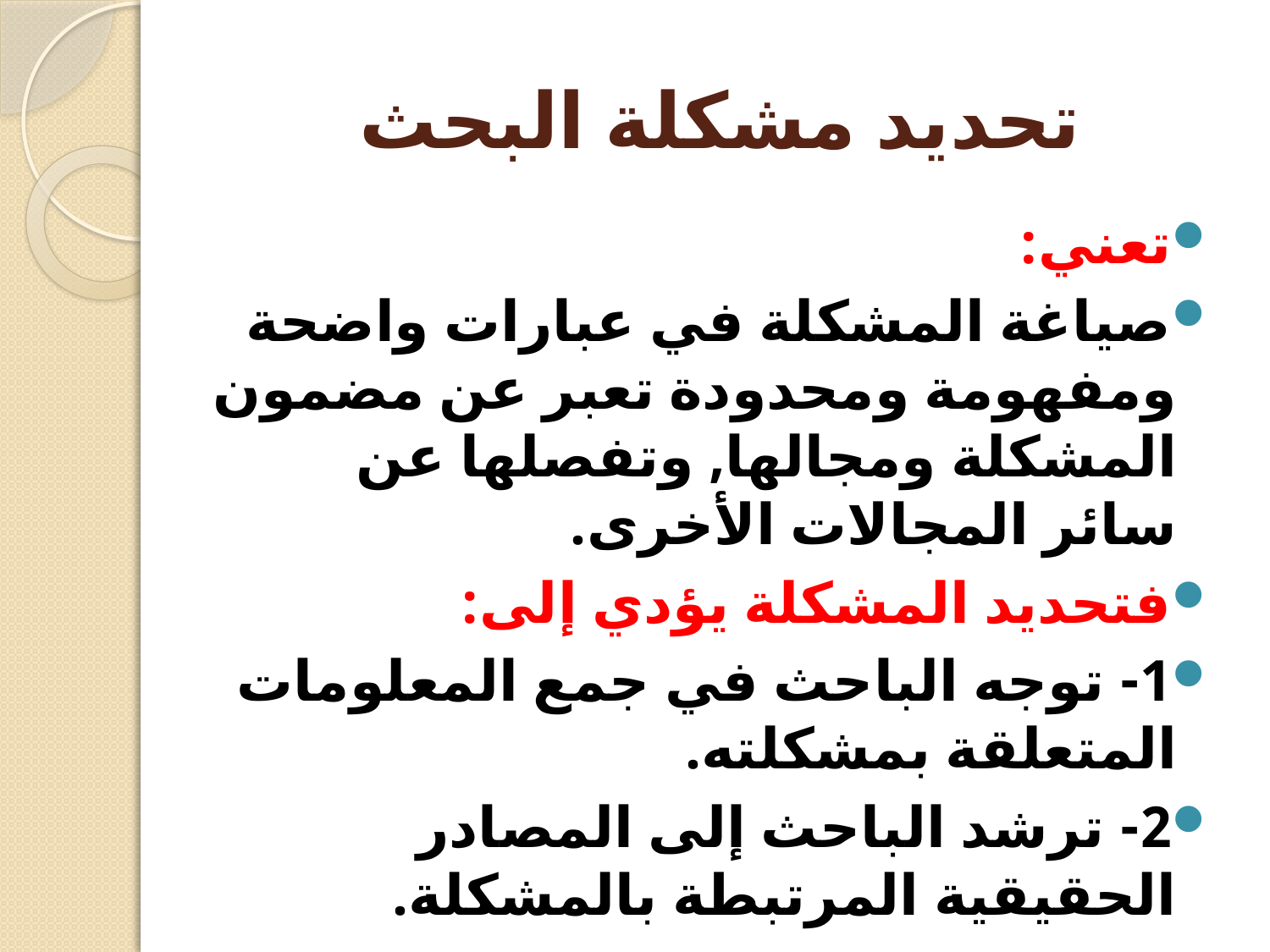

# تحديد مشكلة البحث
تعني:
صياغة المشكلة في عبارات واضحة ومفهومة ومحدودة تعبر عن مضمون المشكلة ومجالها, وتفصلها عن سائر المجالات الأخرى.
فتحديد المشكلة يؤدي إلى:
1- توجه الباحث في جمع المعلومات المتعلقة بمشكلته.
2- ترشد الباحث إلى المصادر الحقيقية المرتبطة بالمشكلة.